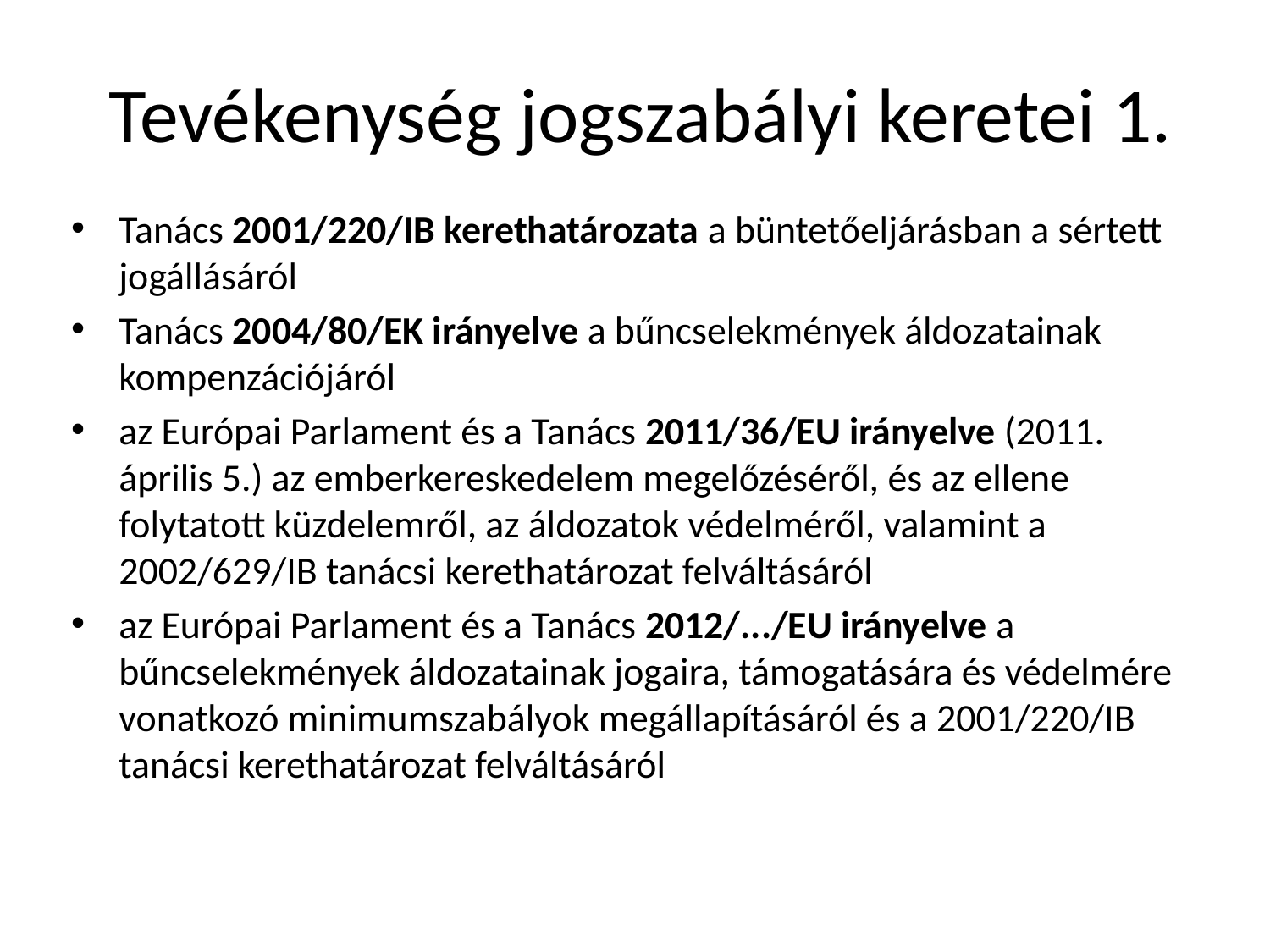

# Tevékenység jogszabályi keretei 1.
Tanács 2001/220/IB kerethatározata a büntetőeljárásban a sértett jogállásáról
Tanács 2004/80/EK irányelve a bűncselekmények áldozatainak kompenzációjáról
az Európai Parlament és a Tanács 2011/36/EU irányelve (2011. április 5.) az emberkereskedelem megelőzéséről, és az ellene folytatott küzdelemről, az áldozatok védelméről, valamint a 2002/629/IB tanácsi kerethatározat felváltásáról
az Európai Parlament és a Tanács 2012/.../EU irányelve a bűncselekmények áldozatainak jogaira, támogatására és védelmére vonatkozó minimumszabályok megállapításáról és a 2001/220/IB tanácsi kerethatározat felváltásáról